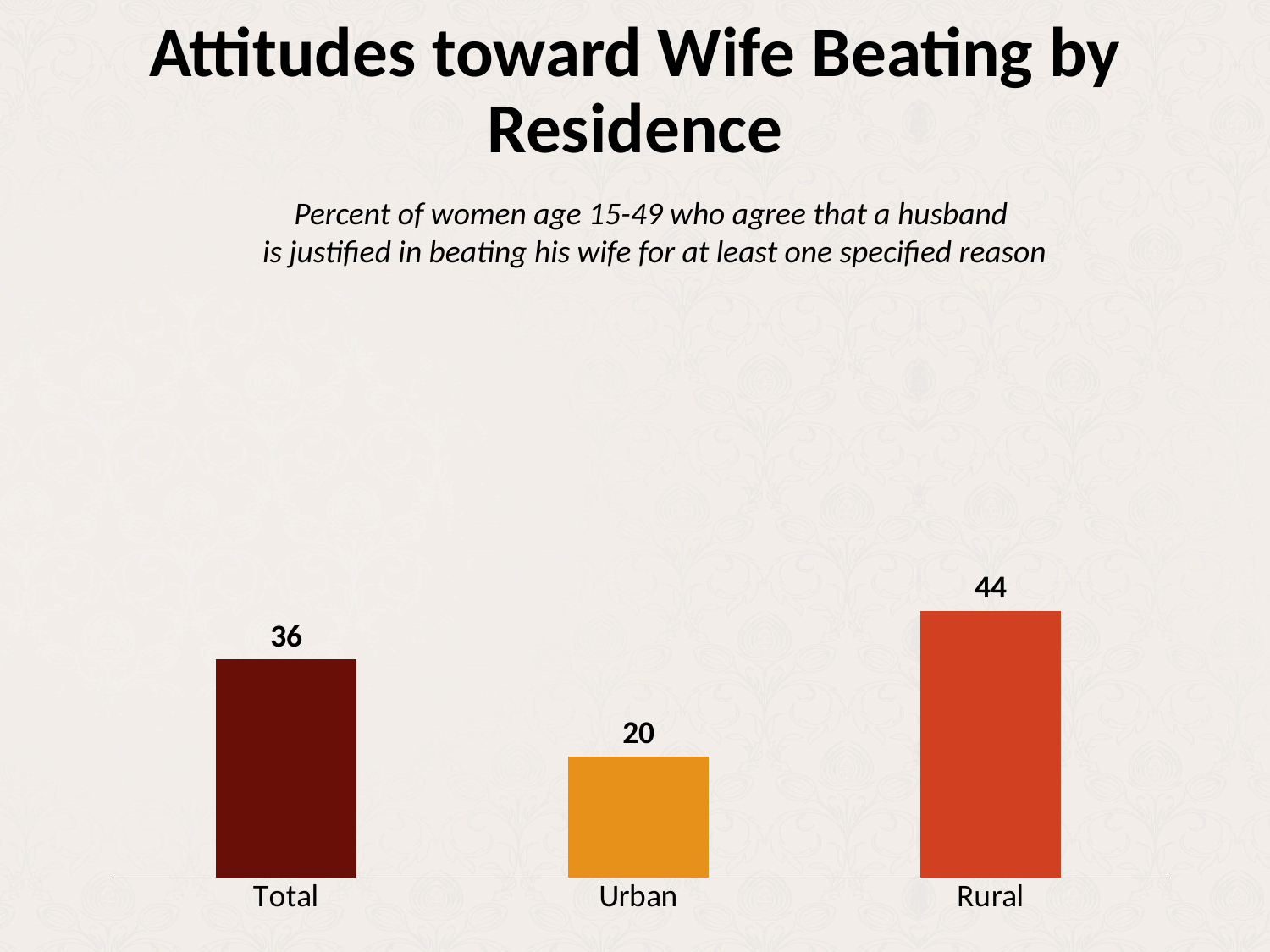

# Attitudes toward Wife Beating by Residence
Percent of women age 15-49 who agree that a husband
is justified in beating his wife for at least one specified reason

### Chart

| Category | Column1 |
|---|---|
| Total | 36.0 |
| Urban | 20.0 |
| Rural | 44.0 |